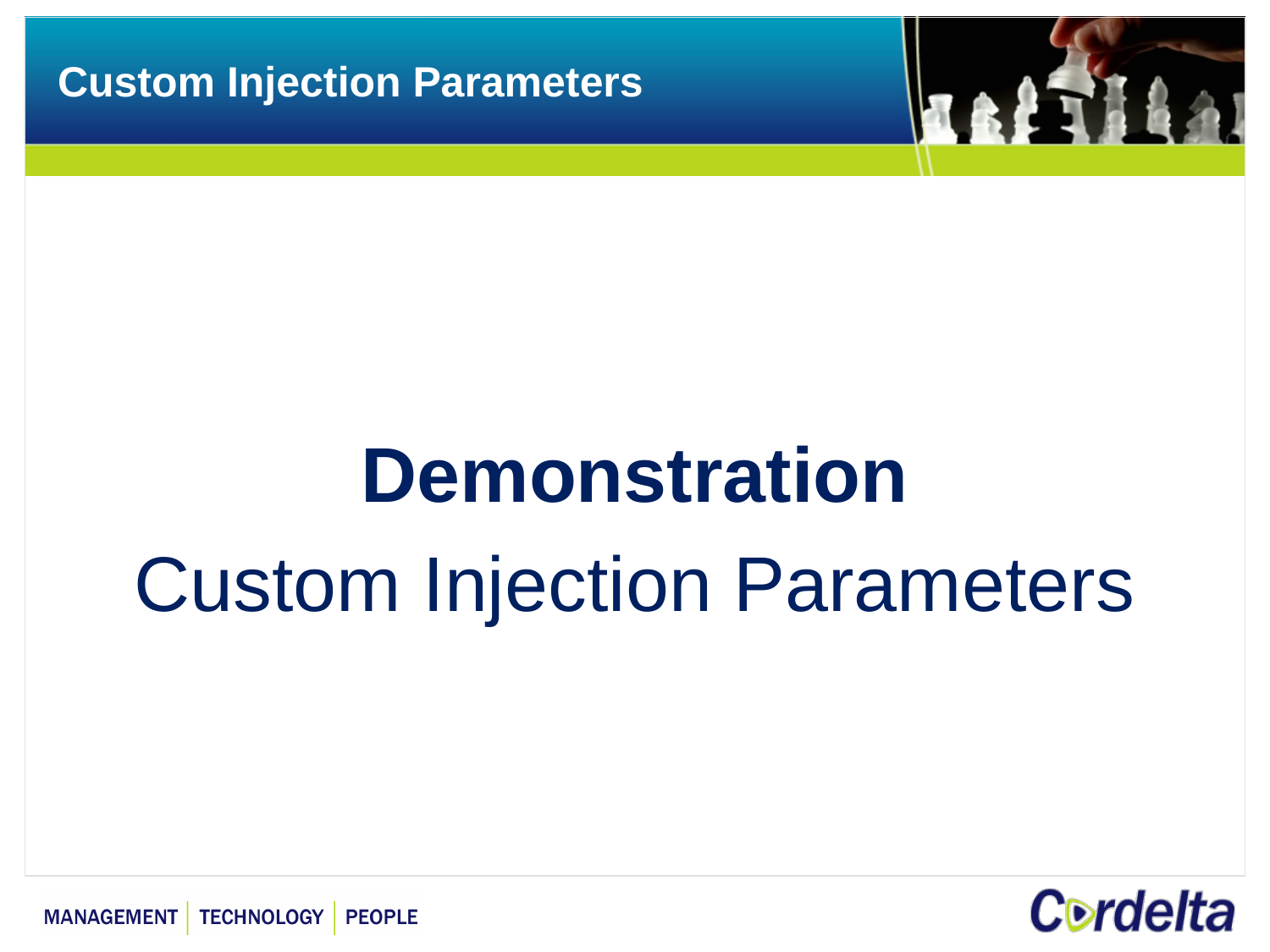

# Custom Injection Parameters
Demonstration
Custom Injection Parameters